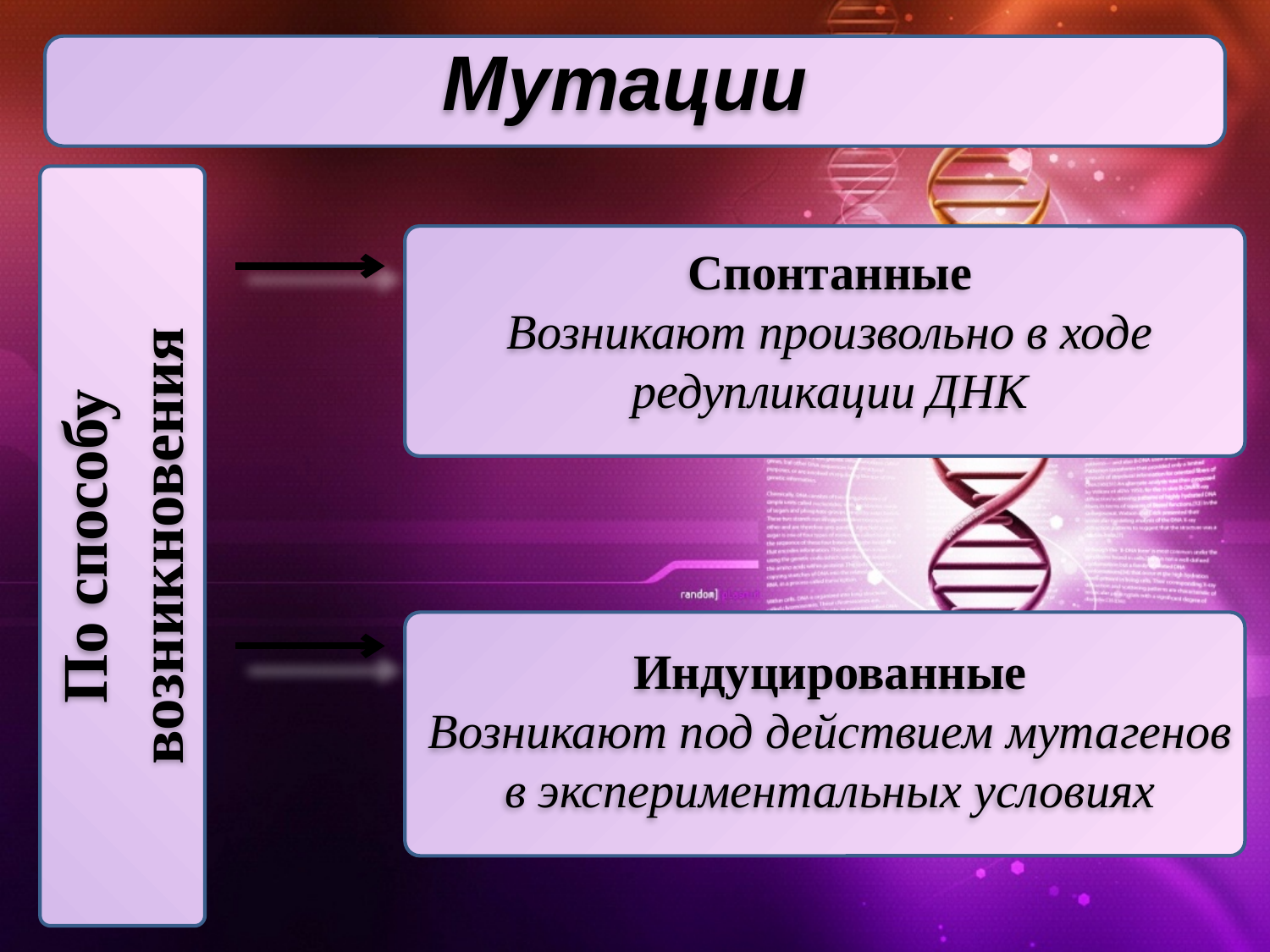

Мутации

Спонтанные
Возникают произвольно в ходе редупликации ДНК
По способу возникновения

Индуцированные
Возникают под действием мутагенов в экспериментальных условиях